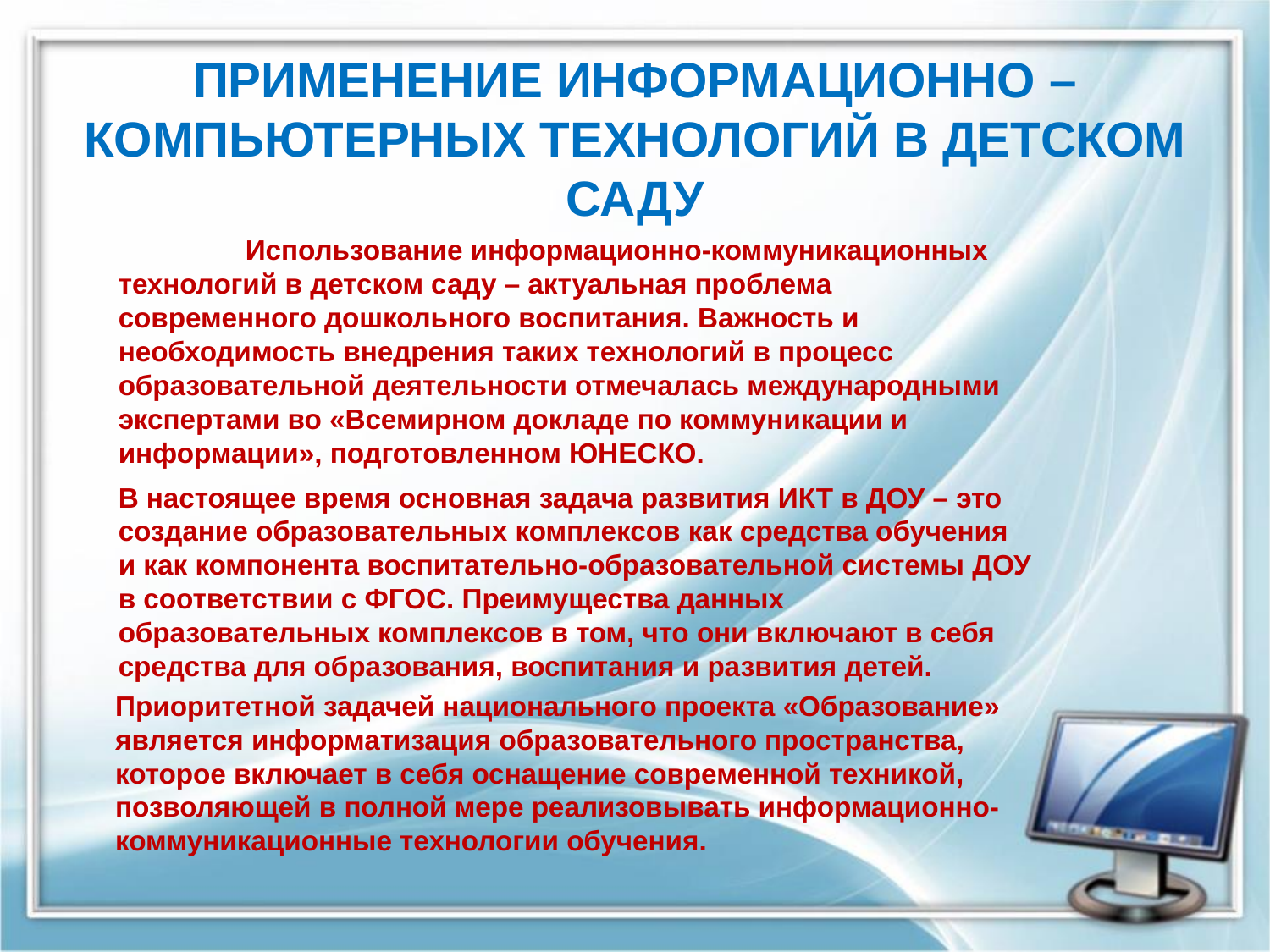

# ПРИМЕНЕНИЕ ИНФОРМАЦИОННО – КОМПЬЮТЕРНЫХ ТЕХНОЛОГИЙ В ДЕТСКОМ САДУ
    	 	Использование информационно-коммуникационных технологий в детском саду – актуальная проблема современного дошкольного воспитания. Важность и необходимость внедрения таких технологий в процесс образовательной деятельности отмечалась международными экспертами во «Всемирном докладе по коммуникации и информации», подготовленном ЮНЕСКО.
     	В настоящее время основная задача развития ИКТ в ДОУ – это создание образовательных комплексов как средства обучения и как компонента воспитательно-образовательной системы ДОУ в соответствии с ФГОС. Преимущества данных образовательных комплексов в том, что они включают в себя средства для образования, воспитания и развития детей.
      	Приоритетной задачей национального проекта «Образование» является информатизация образовательного пространства, которое включает в себя оснащение современной техникой, позволяющей в полной мере реализовывать информационно-коммуникационные технологии обучения.